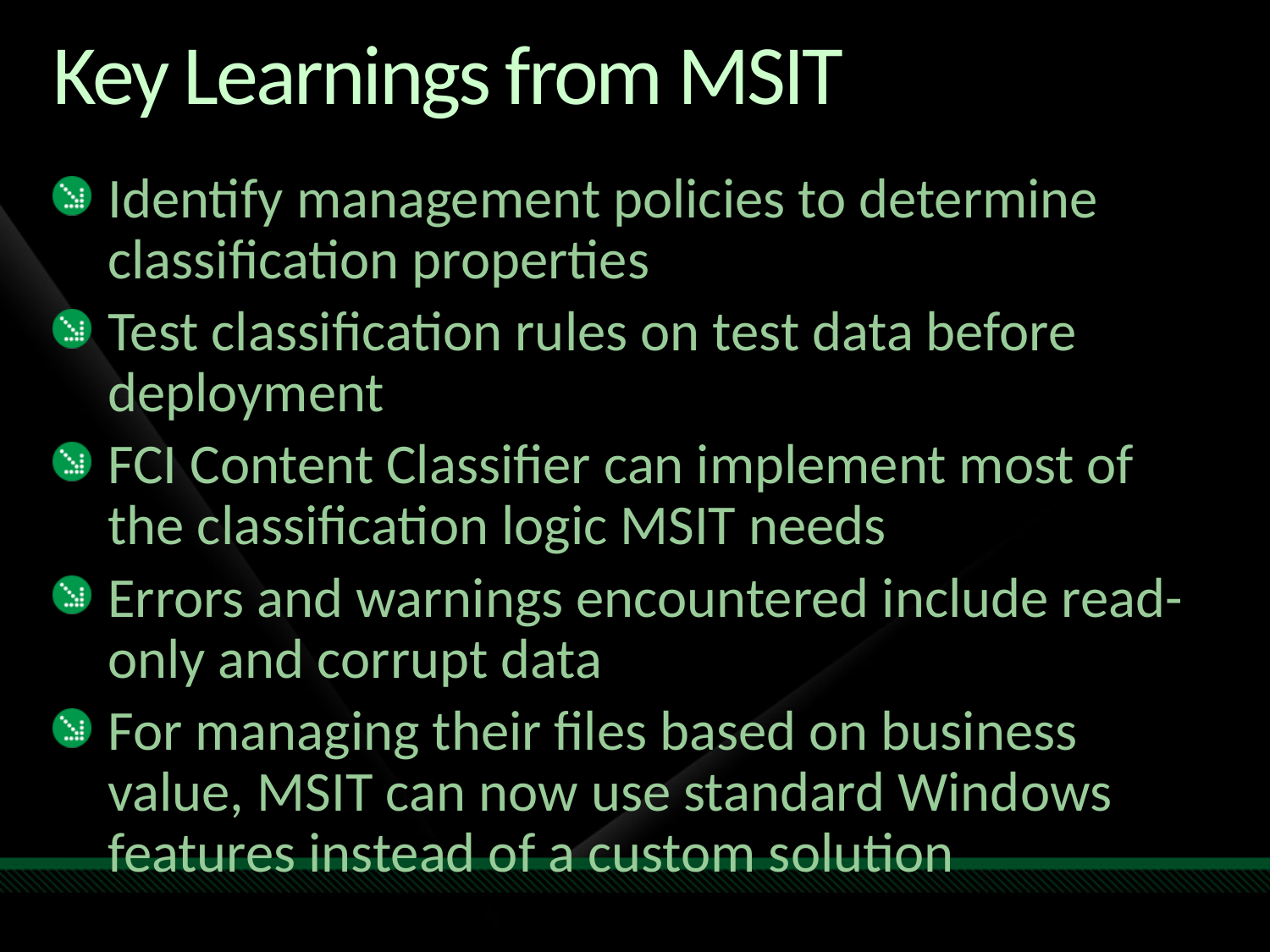

# Key Learnings from MSIT
Identify management policies to determine classification properties
Test classification rules on test data before deployment
FCI Content Classifier can implement most of the classification logic MSIT needs
Errors and warnings encountered include read-only and corrupt data
For managing their files based on business value, MSIT can now use standard Windows features instead of a custom solution